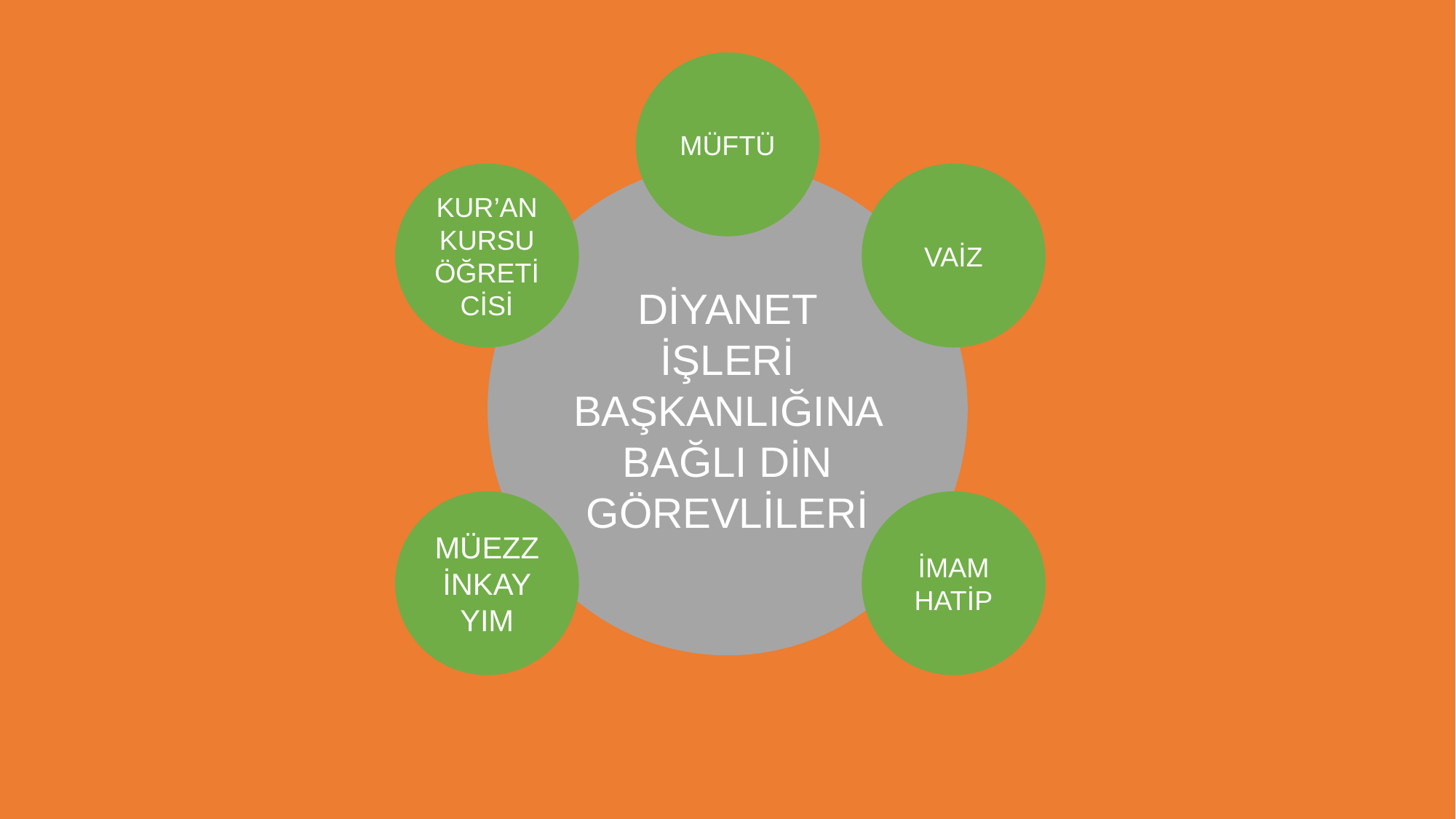

MÜFTÜ
KUR’AN KURSUÖĞRETİCİSİ
DİYANET İŞLERİ BAŞKANLIĞINA BAĞLI DİN GÖREVLİLERİ
VAİZ
MÜEZZİNKAYYIM
İMAM HATİP